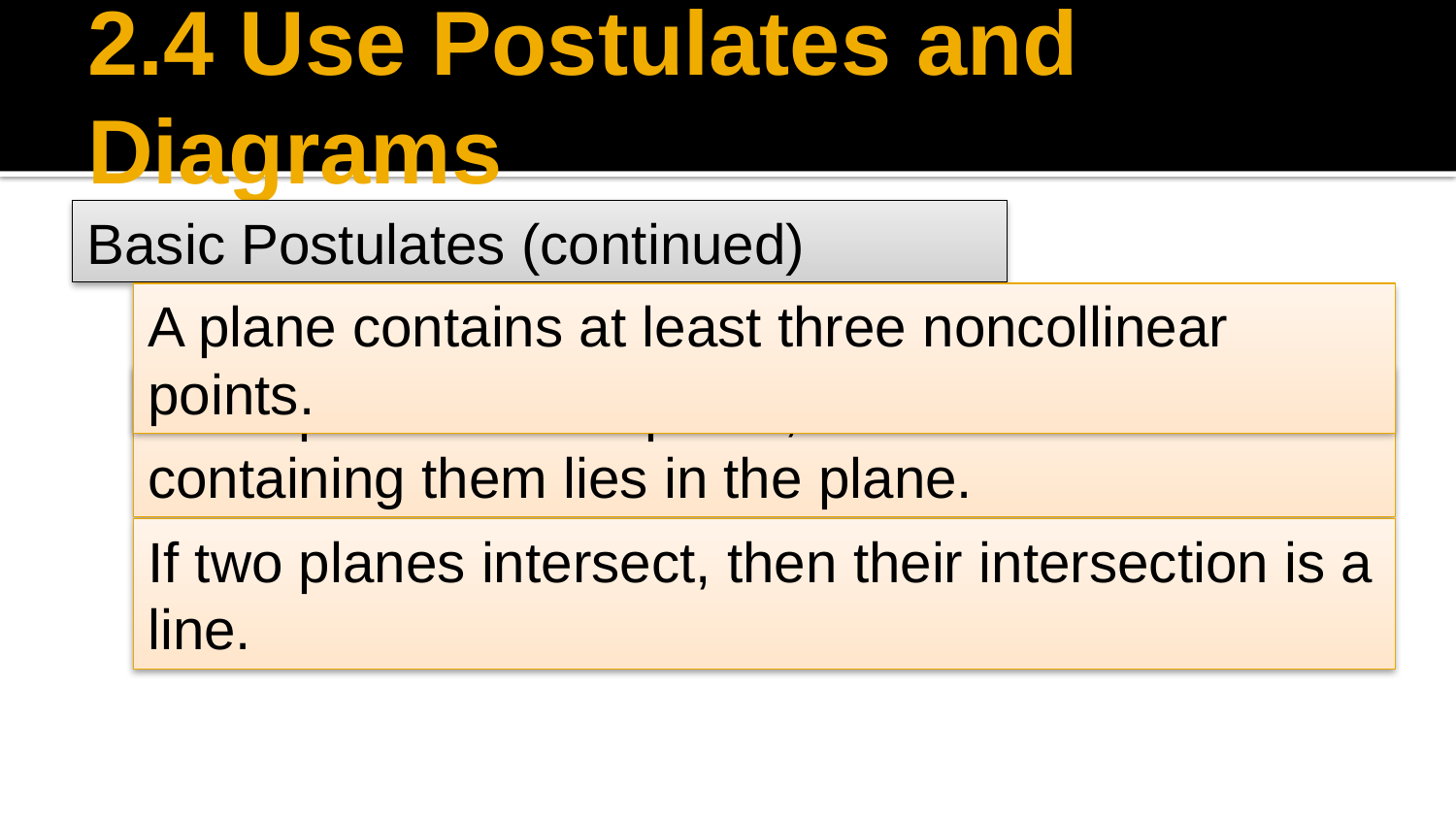

# 2.4 Use Postulates and Diagrams
Basic Postulates (continued)
A plane contains at least three noncollinear points.
If two points lie in a plane, then the line containing them lies in the plane.
If two planes intersect, then their intersection is a line.